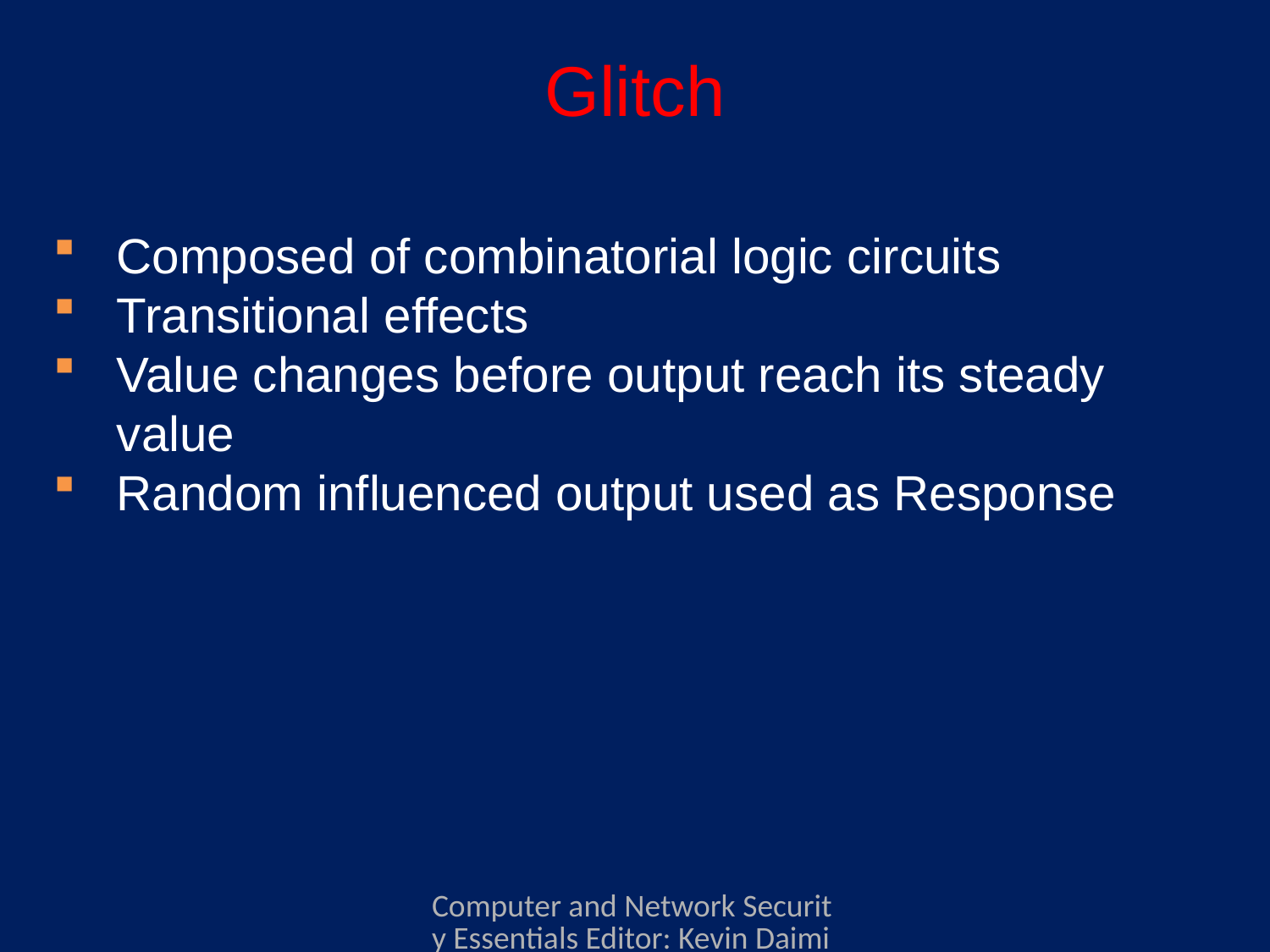

# Glitch

Composed of combinatorial logic circuits
Transitional effects
Value changes before output reach its steady value
Random influenced output used as Response

Computer and Network Security Essentials Editor: Kevin Daimi Associate Editors: Guillermo Francia, Levent Ertaul, Luis H. Encinas, Eman El-Sheikh Published by Springer